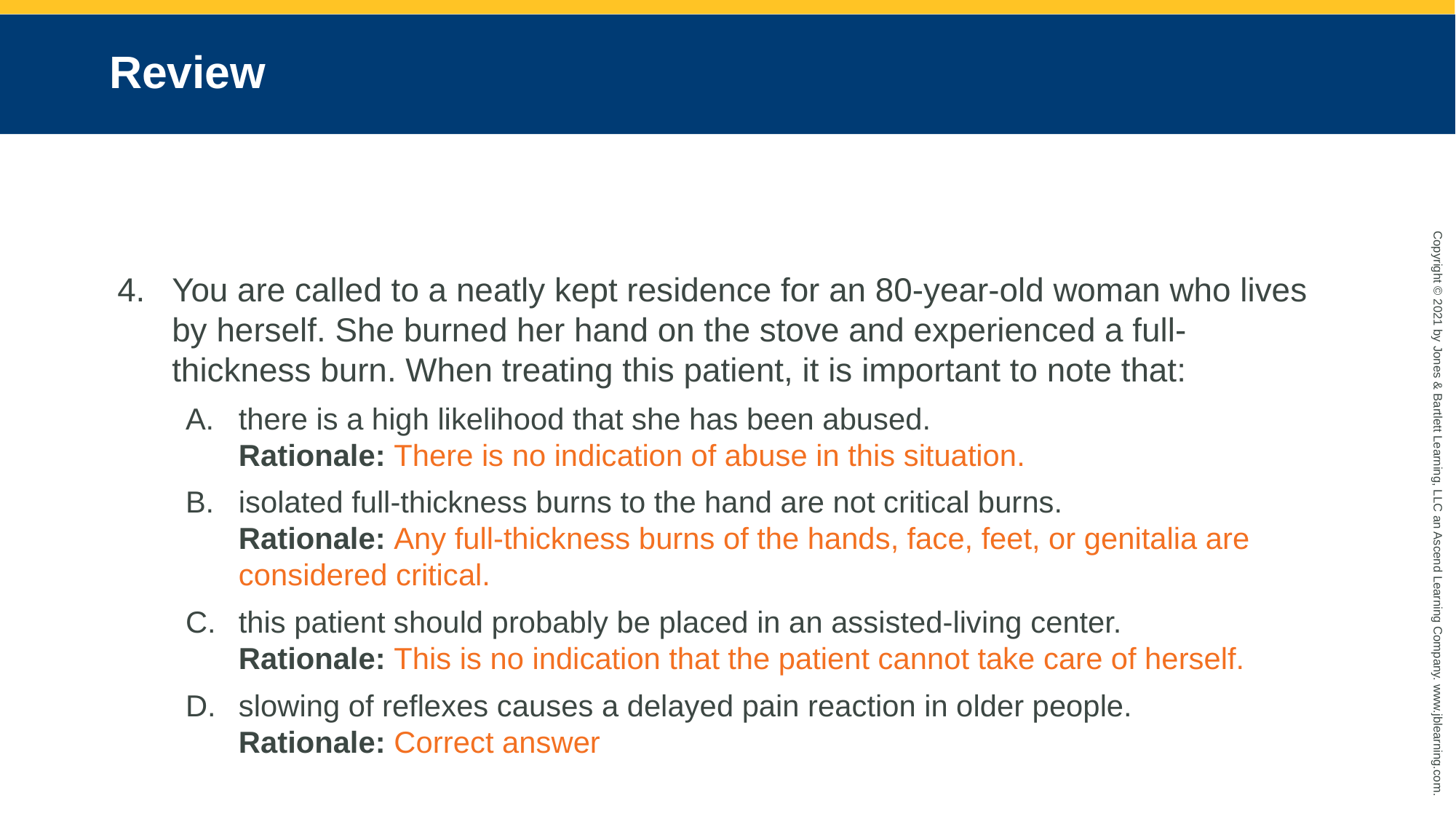

# Review
You are called to a neatly kept residence for an 80-year-old woman who lives by herself. She burned her hand on the stove and experienced a full-thickness burn. When treating this patient, it is important to note that:
there is a high likelihood that she has been abused.
Rationale: There is no indication of abuse in this situation.
isolated full-thickness burns to the hand are not critical burns.
Rationale: Any full-thickness burns of the hands, face, feet, or genitalia are considered critical.
this patient should probably be placed in an assisted-living center.
Rationale: This is no indication that the patient cannot take care of herself.
slowing of reflexes causes a delayed pain reaction in older people.
Rationale: Correct answer